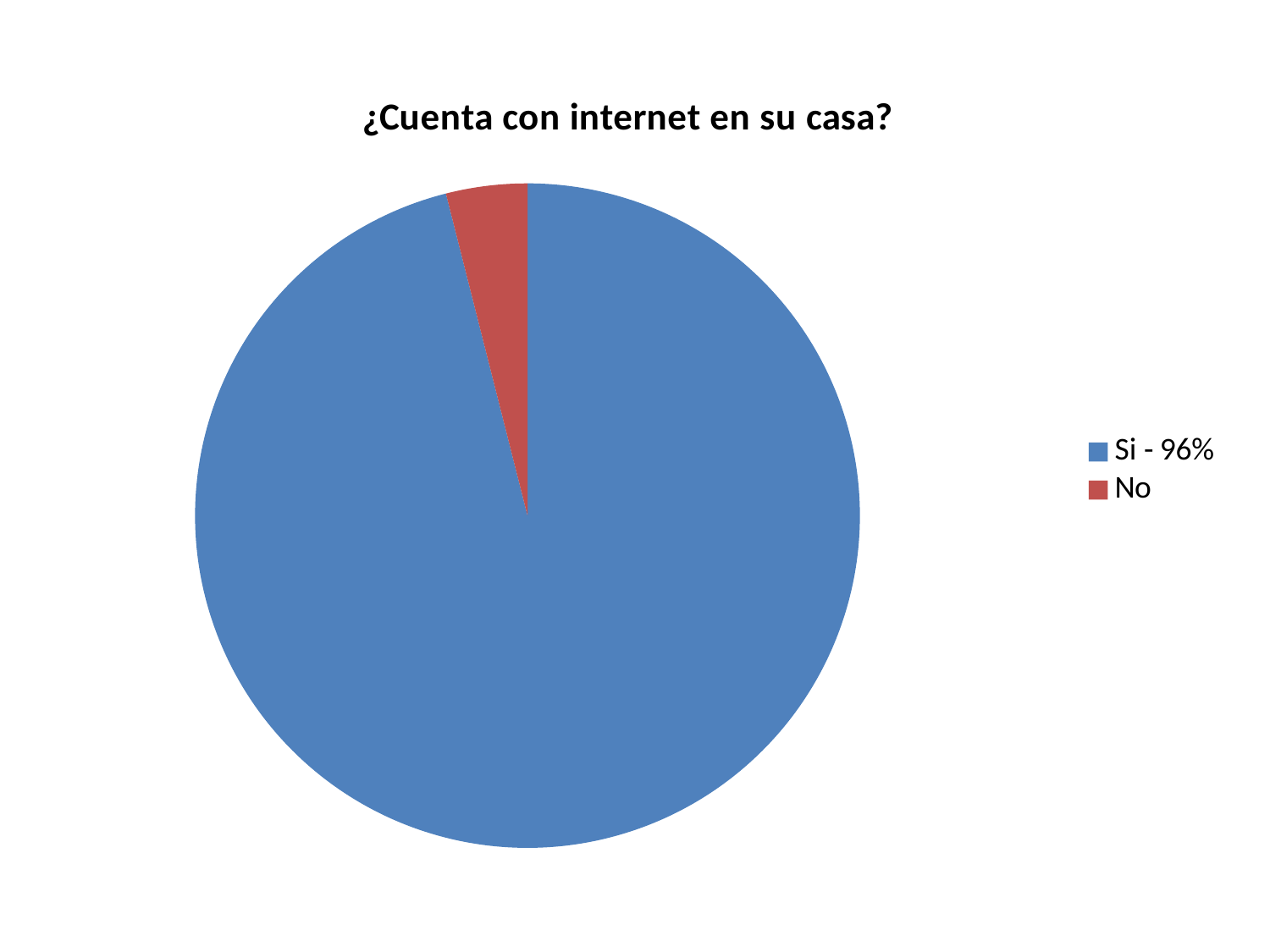

### Chart: ¿Cuenta con internet en su casa?

| Category | Ventas |
|---|---|
| Si - 96% | 146.0 |
| No | 6.0 |